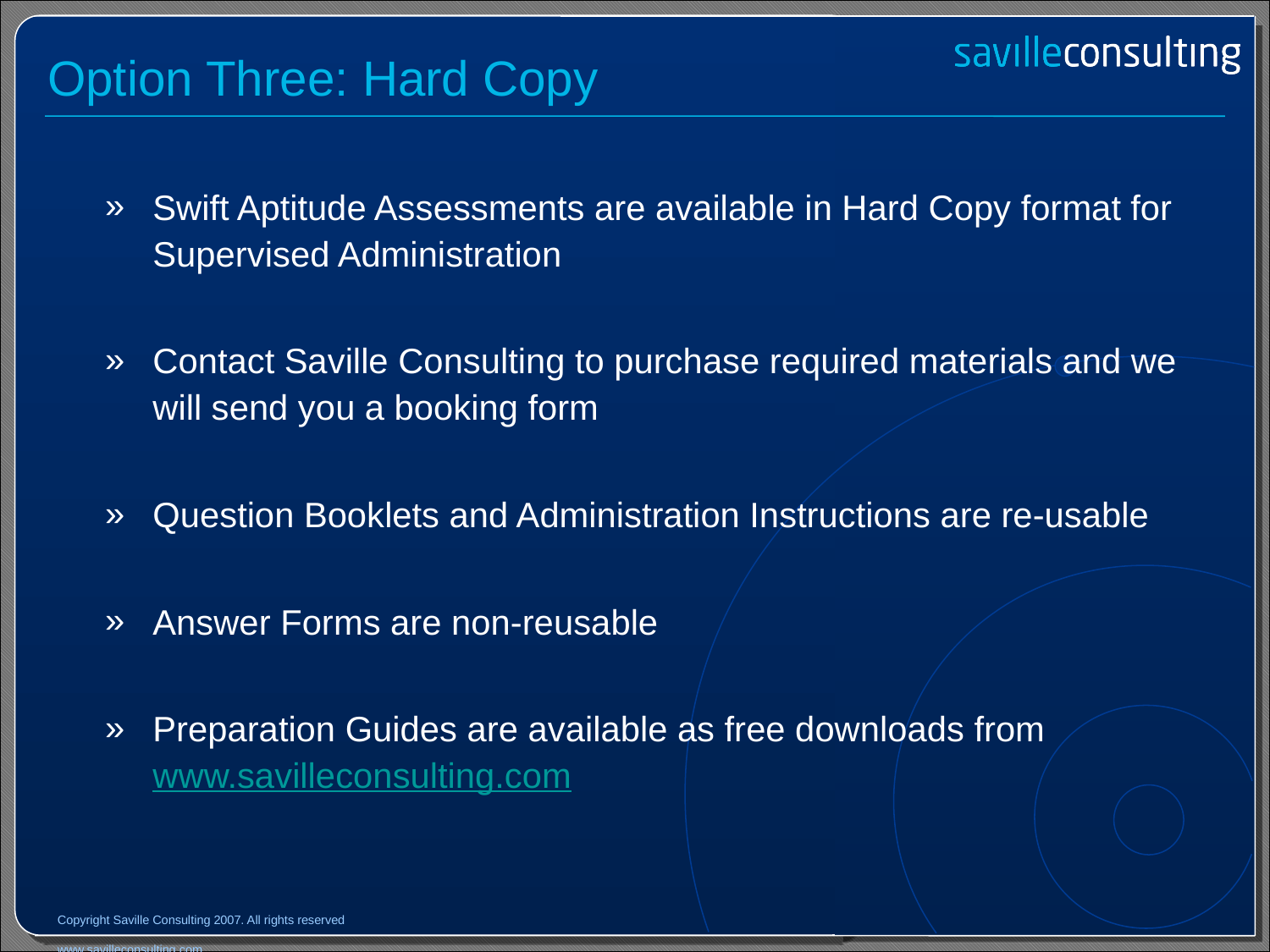

# Option Three: Hard Copy

Swift Aptitude Assessments are available in Hard Copy format for Supervised Administration

Contact Saville Consulting to purchase required materials and we will send you a booking form

Question Booklets and Administration Instructions are re-usable

Answer Forms are non-reusable

Preparation Guides are available as free downloads from www.savilleconsulting.com